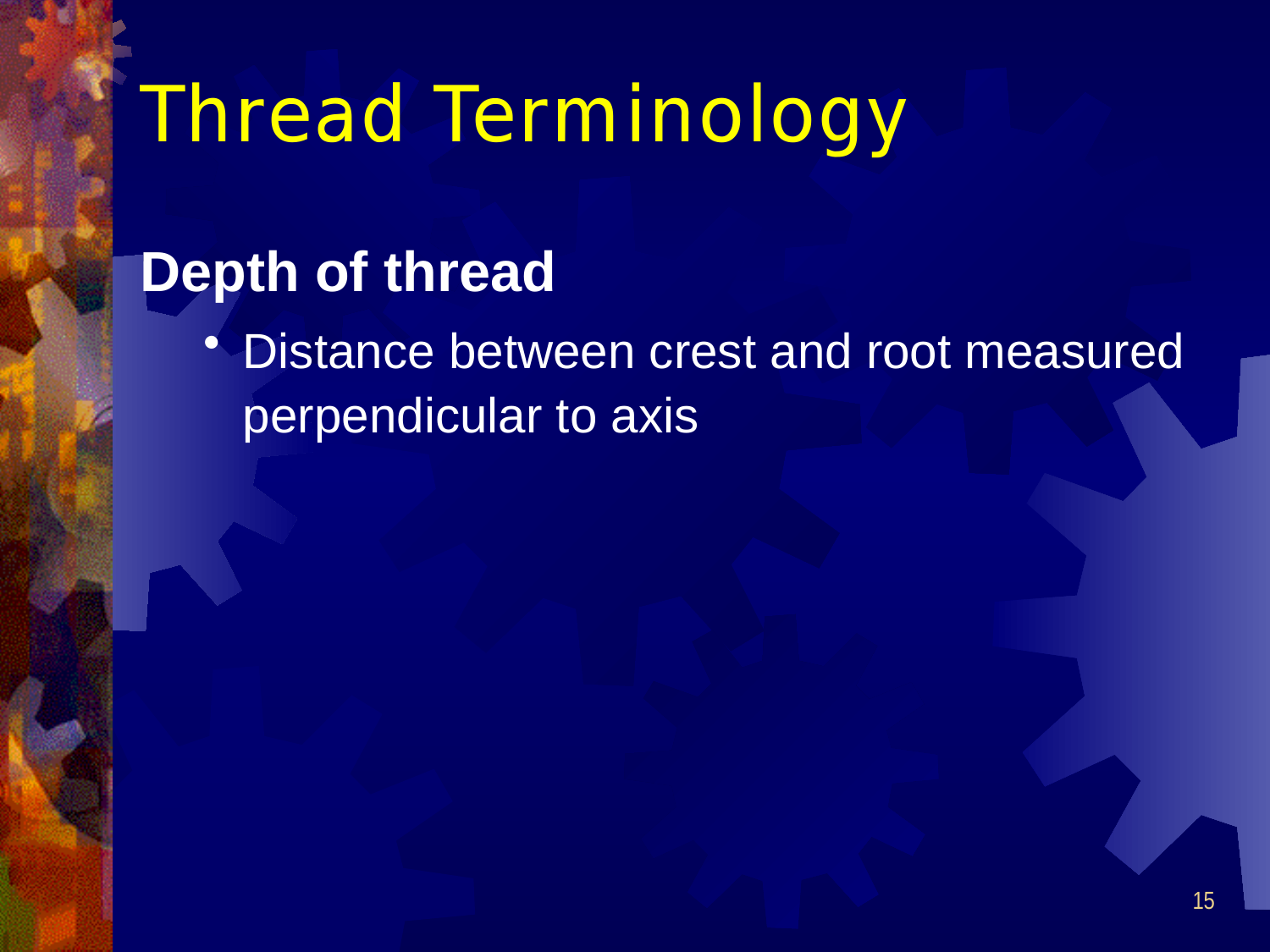

# Thread Terminology
Depth of thread
Distance between crest and root measured perpendicular to axis
15